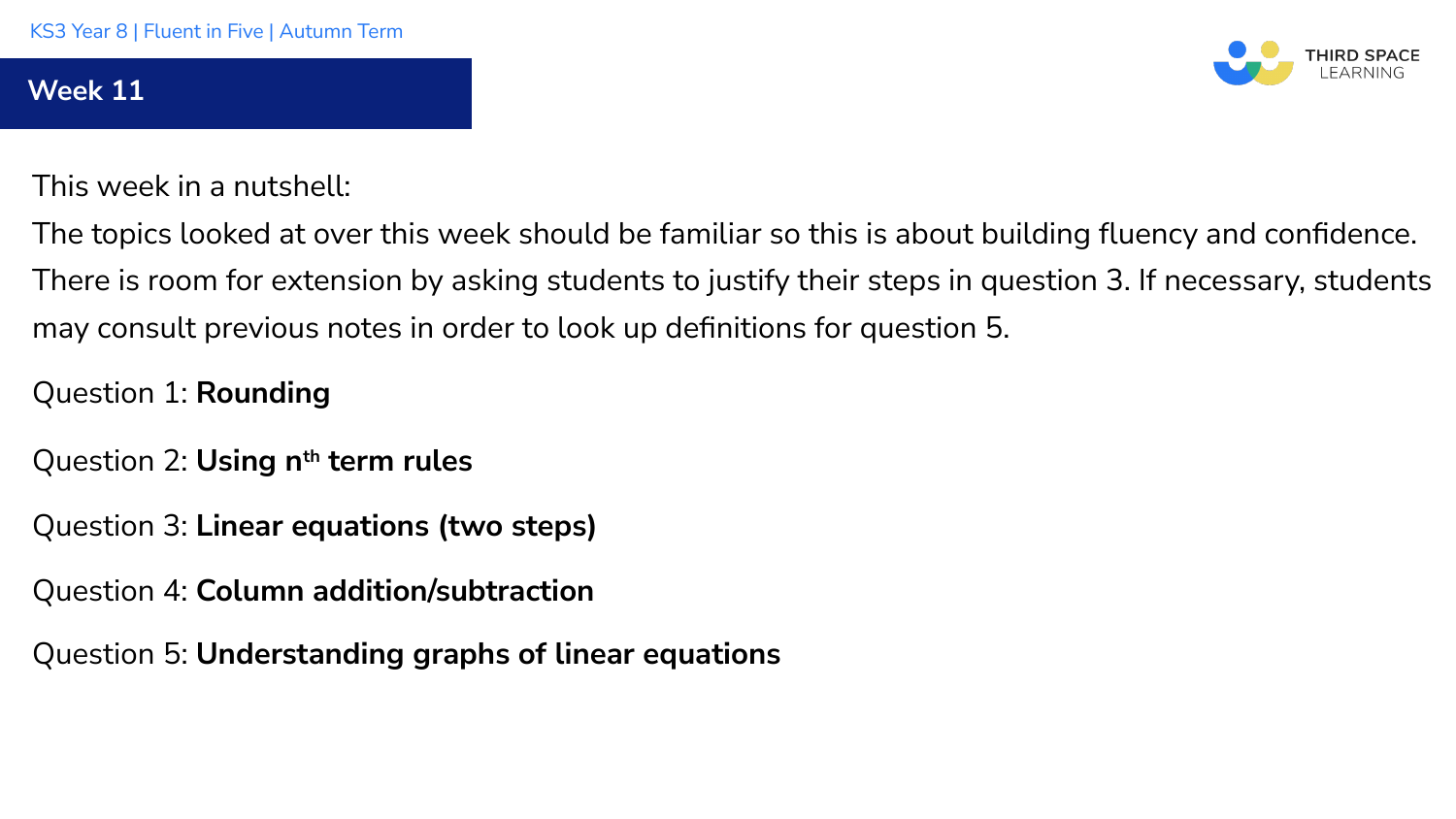

Week 11
| This week in a nutshell: The topics looked at over this week should be familiar so this is about building fluency and confidence. There is room for extension by asking students to justify their steps in question 3. If necessary, students may consult previous notes in order to look up definitions for question 5. |
| --- |
| Question 1: Rounding |
| Question 2: Using nth term rules |
| Question 3: Linear equations (two steps) |
| Question 4: Column addition/subtraction |
| Question 5: Understanding graphs of linear equations |